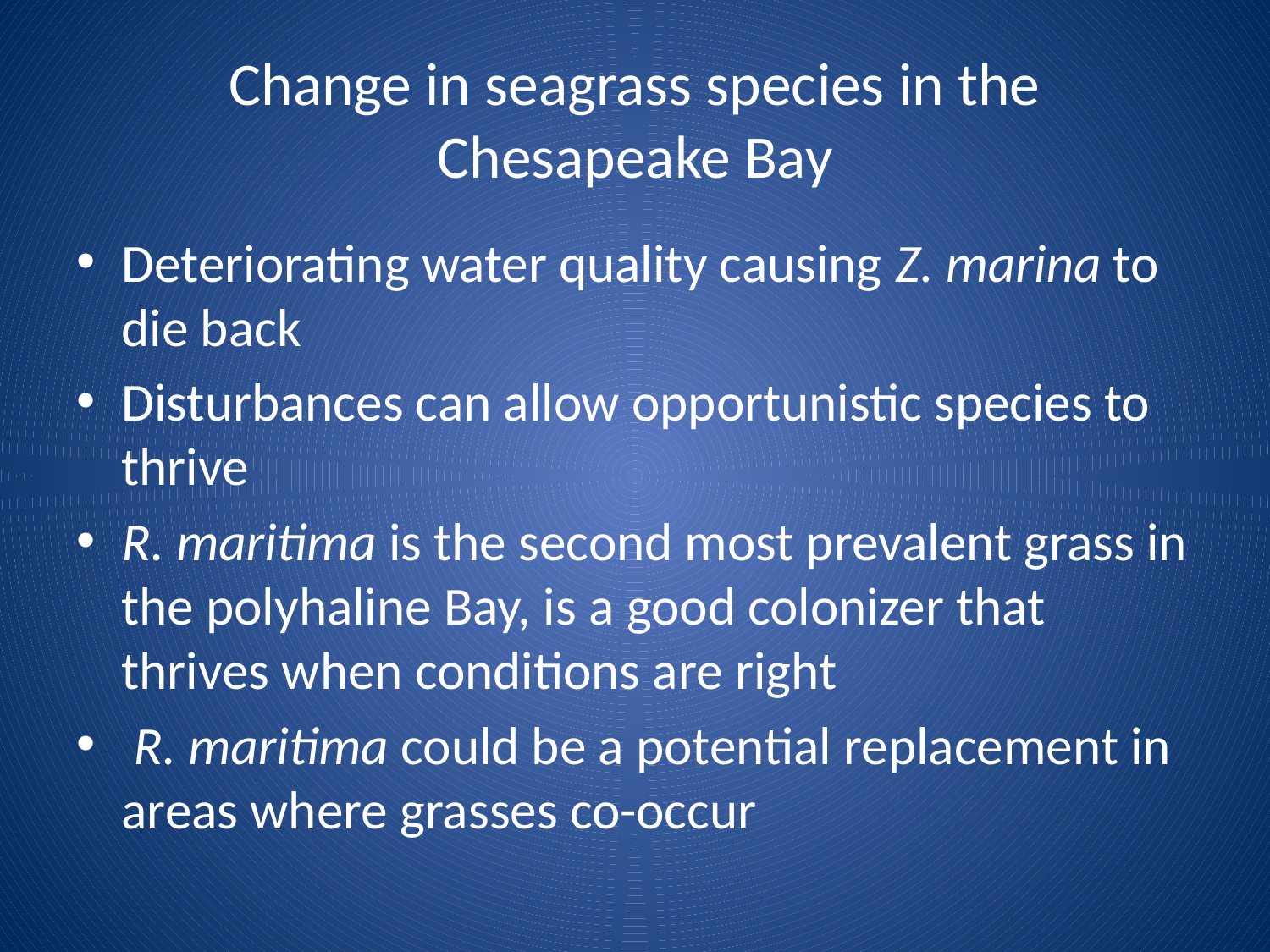

# Change in seagrass species in the Chesapeake Bay
Deteriorating water quality causing Z. marina to die back
Disturbances can allow opportunistic species to thrive
R. maritima is the second most prevalent grass in the polyhaline Bay, is a good colonizer that thrives when conditions are right
 R. maritima could be a potential replacement in areas where grasses co-occur